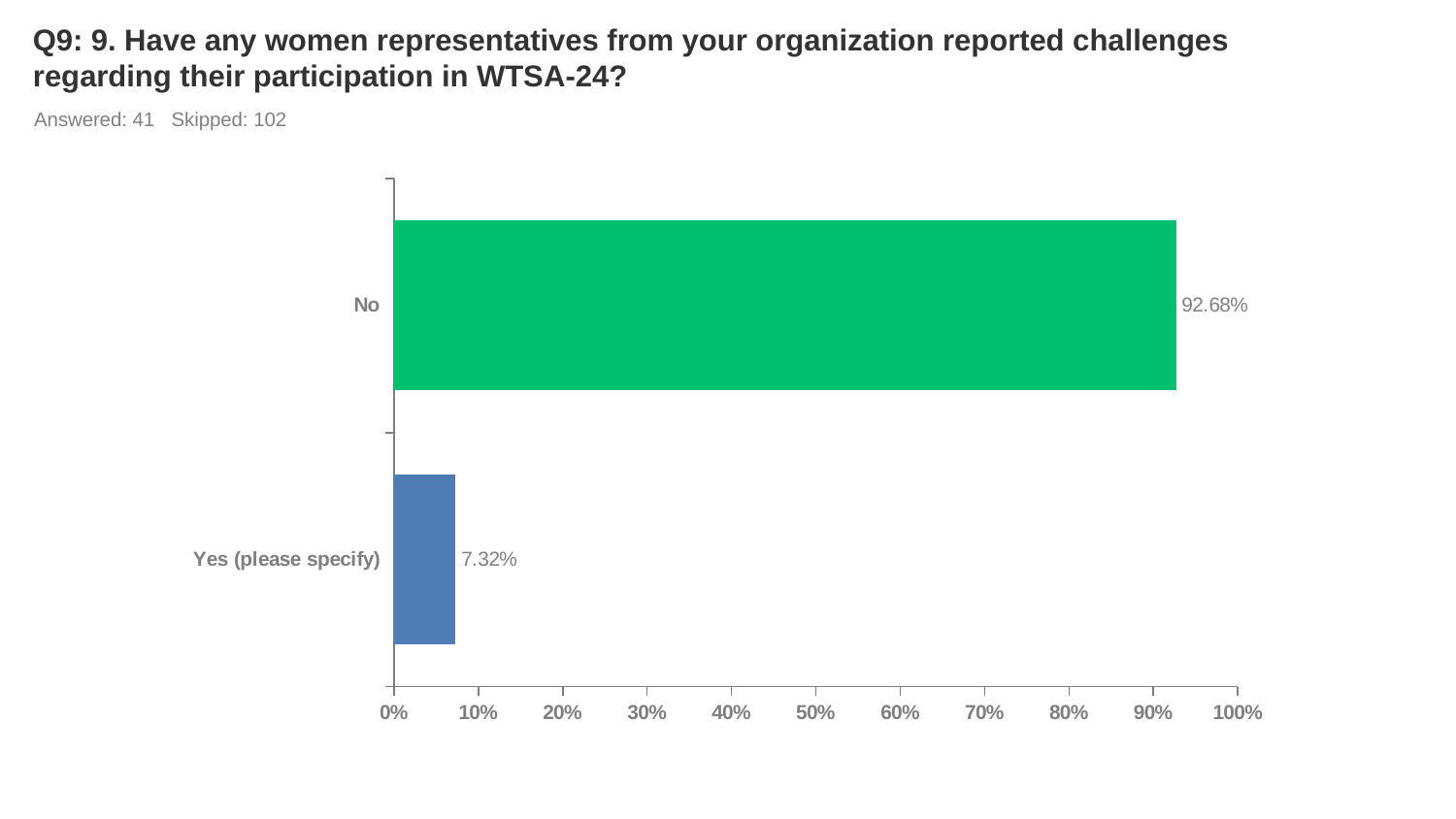

# Q9: 9. Have any women representatives from your organization reported challenges regarding their participation in WTSA-24?
Answered: 41   Skipped: 102

### Chart

| Category |   |
|---|---|
| No | 0.9268 |
| Yes (please specify) | 0.0732 |